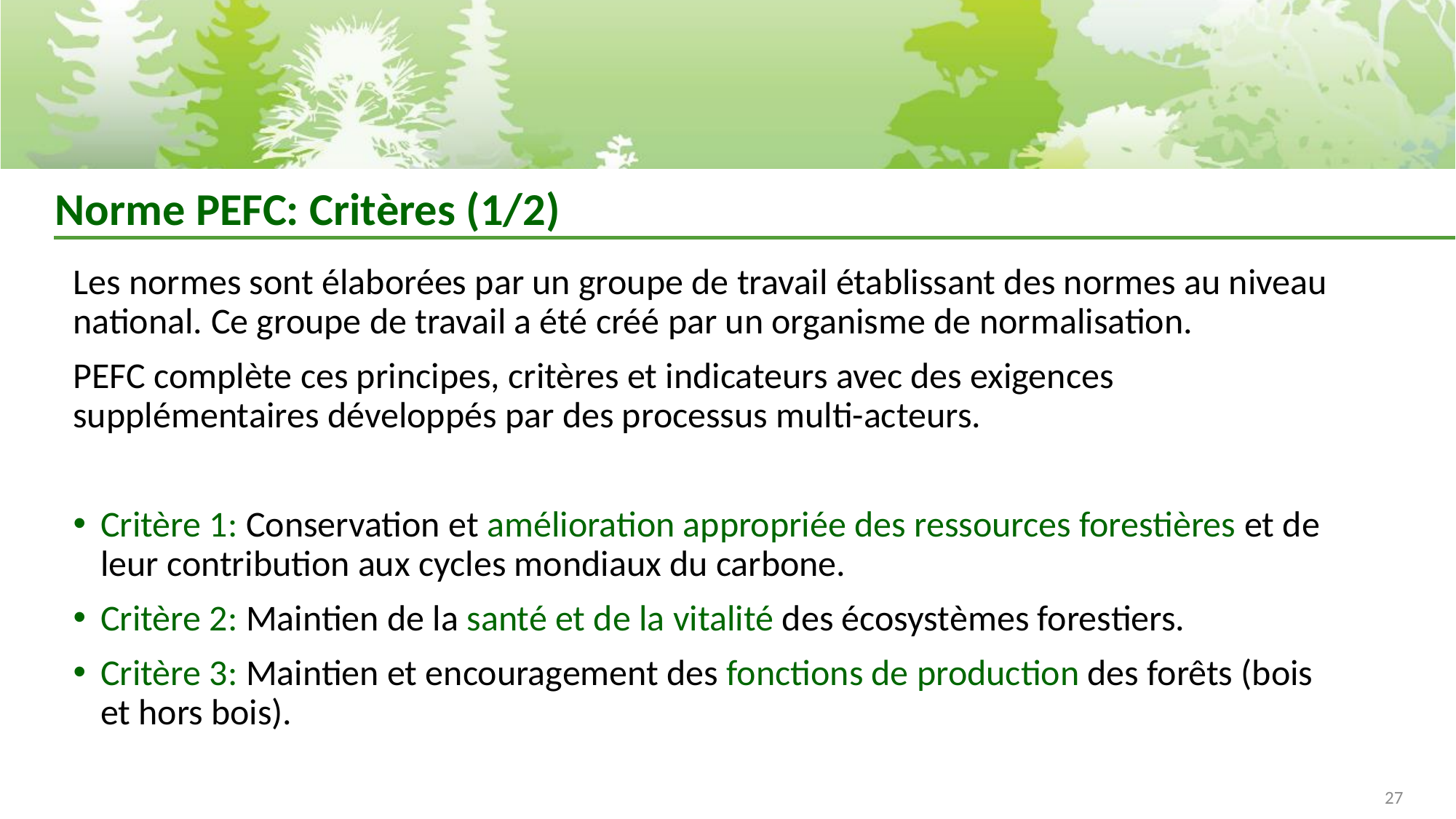

# Norme PEFC: Critères (1/2)
Les normes sont élaborées par un groupe de travail établissant des normes au niveau national. Ce groupe de travail a été créé par un organisme de normalisation.
PEFC complète ces principes, critères et indicateurs avec des exigences supplémentaires développés par des processus multi-acteurs.

Critère 1: Conservation et amélioration appropriée des ressources forestières et de leur contribution aux cycles mondiaux du carbone.
Critère 2: Maintien de la santé et de la vitalité des écosystèmes forestiers.
Critère 3: Maintien et encouragement des fonctions de production des forêts (bois et hors bois).
27